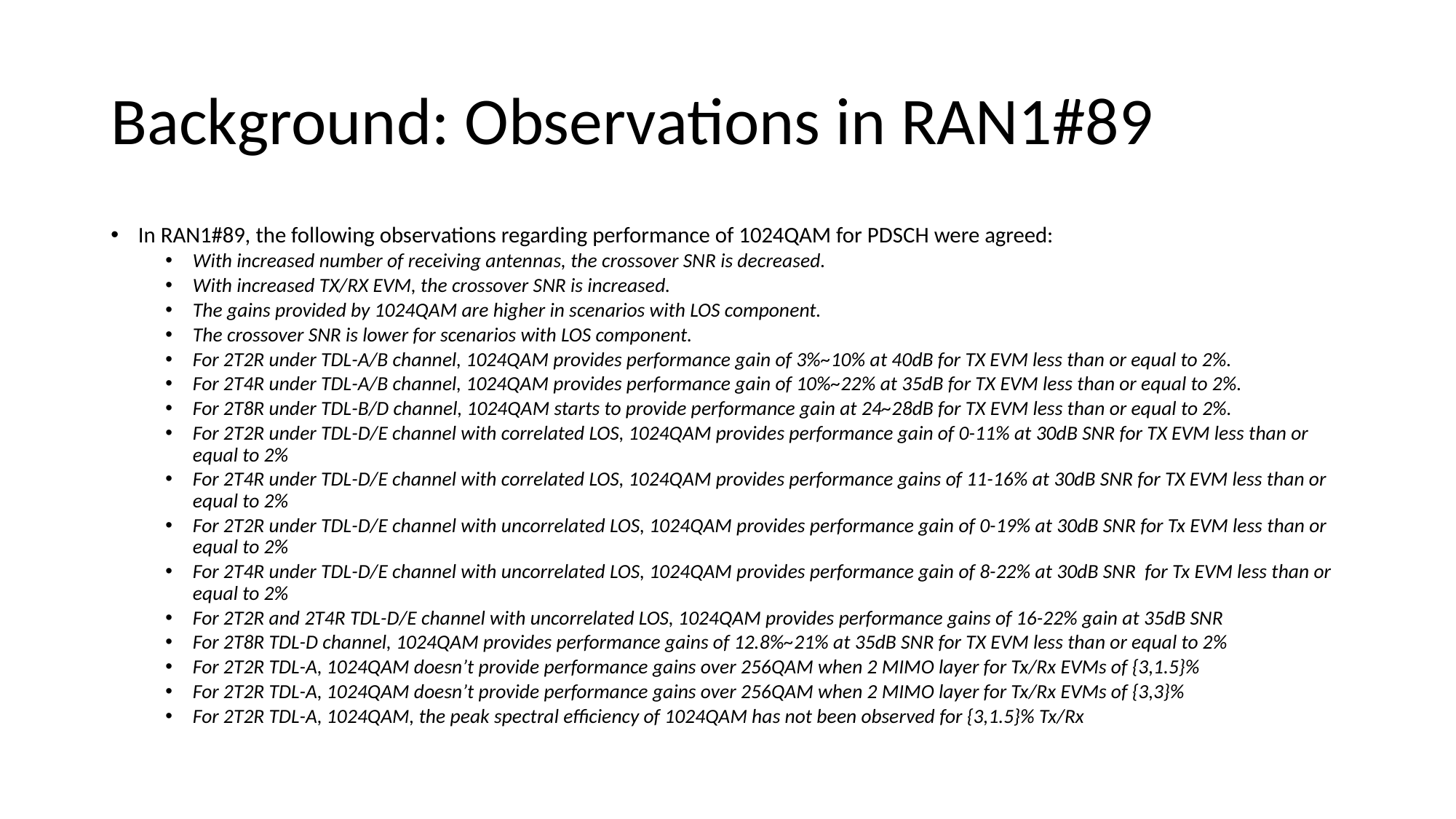

# Background: Observations in RAN1#89
In RAN1#89, the following observations regarding performance of 1024QAM for PDSCH were agreed:
With increased number of receiving antennas, the crossover SNR is decreased.
With increased TX/RX EVM, the crossover SNR is increased.
The gains provided by 1024QAM are higher in scenarios with LOS component.
The crossover SNR is lower for scenarios with LOS component.
For 2T2R under TDL-A/B channel, 1024QAM provides performance gain of 3%~10% at 40dB for TX EVM less than or equal to 2%.
For 2T4R under TDL-A/B channel, 1024QAM provides performance gain of 10%~22% at 35dB for TX EVM less than or equal to 2%.
For 2T8R under TDL-B/D channel, 1024QAM starts to provide performance gain at 24~28dB for TX EVM less than or equal to 2%.
For 2T2R under TDL-D/E channel with correlated LOS, 1024QAM provides performance gain of 0-11% at 30dB SNR for TX EVM less than or equal to 2%
For 2T4R under TDL-D/E channel with correlated LOS, 1024QAM provides performance gains of 11-16% at 30dB SNR for TX EVM less than or equal to 2%
For 2T2R under TDL-D/E channel with uncorrelated LOS, 1024QAM provides performance gain of 0-19% at 30dB SNR for Tx EVM less than or equal to 2%
For 2T4R under TDL-D/E channel with uncorrelated LOS, 1024QAM provides performance gain of 8-22% at 30dB SNR  for Tx EVM less than or equal to 2%
For 2T2R and 2T4R TDL-D/E channel with uncorrelated LOS, 1024QAM provides performance gains of 16-22% gain at 35dB SNR
For 2T8R TDL-D channel, 1024QAM provides performance gains of 12.8%~21% at 35dB SNR for TX EVM less than or equal to 2%
For 2T2R TDL-A, 1024QAM doesn’t provide performance gains over 256QAM when 2 MIMO layer for Tx/Rx EVMs of {3,1.5}%
For 2T2R TDL-A, 1024QAM doesn’t provide performance gains over 256QAM when 2 MIMO layer for Tx/Rx EVMs of {3,3}%
For 2T2R TDL-A, 1024QAM, the peak spectral efficiency of 1024QAM has not been observed for {3,1.5}% Tx/Rx